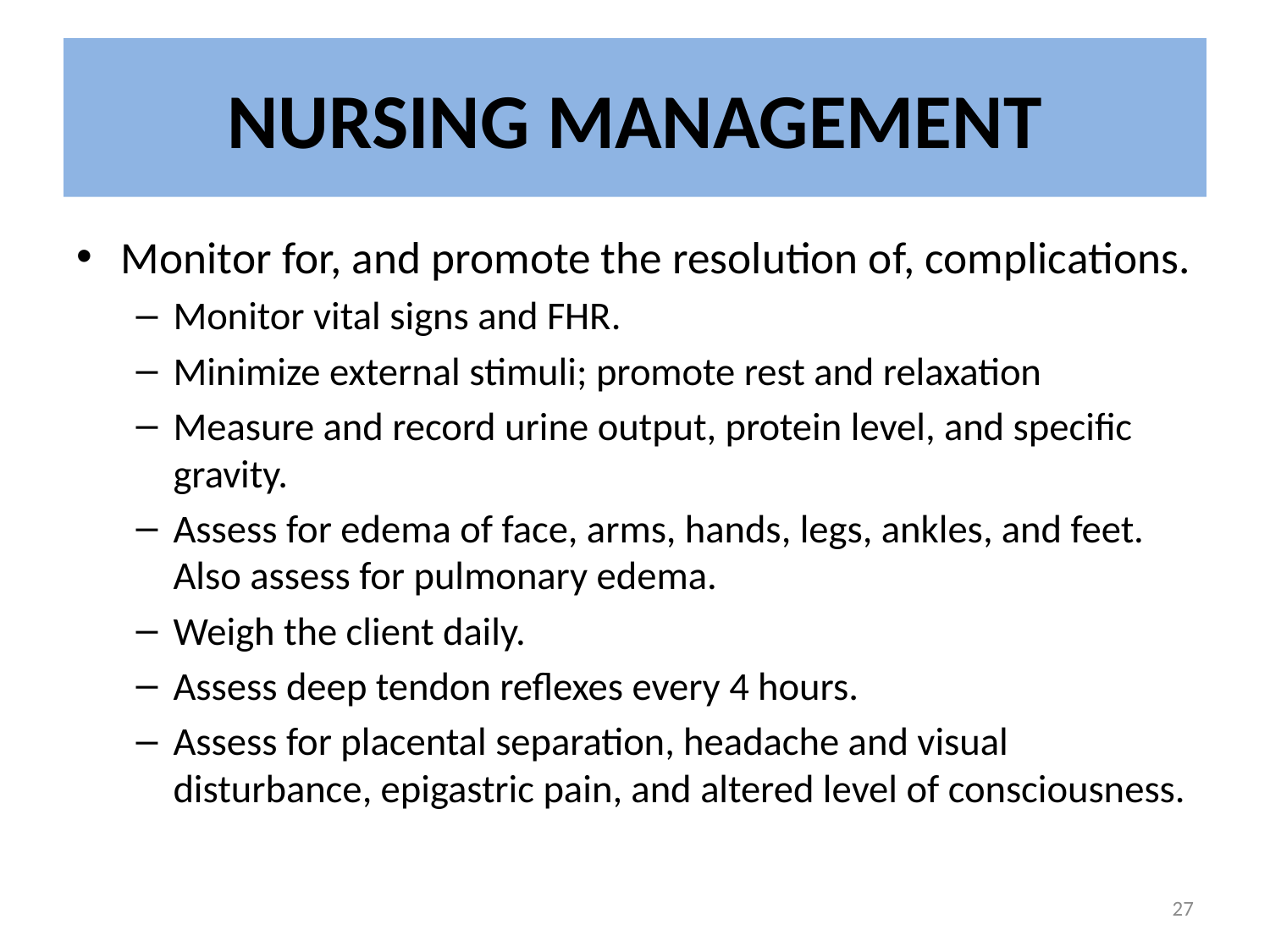

# NURSING MANAGEMENT
Monitor for, and promote the resolution of, complications.
Monitor vital signs and FHR.
Minimize external stimuli; promote rest and relaxation
Measure and record urine output, protein level, and specific gravity.
Assess for edema of face, arms, hands, legs, ankles, and feet. Also assess for pulmonary edema.
Weigh the client daily.
Assess deep tendon reflexes every 4 hours.
Assess for placental separation, headache and visual disturbance, epigastric pain, and altered level of consciousness.

27